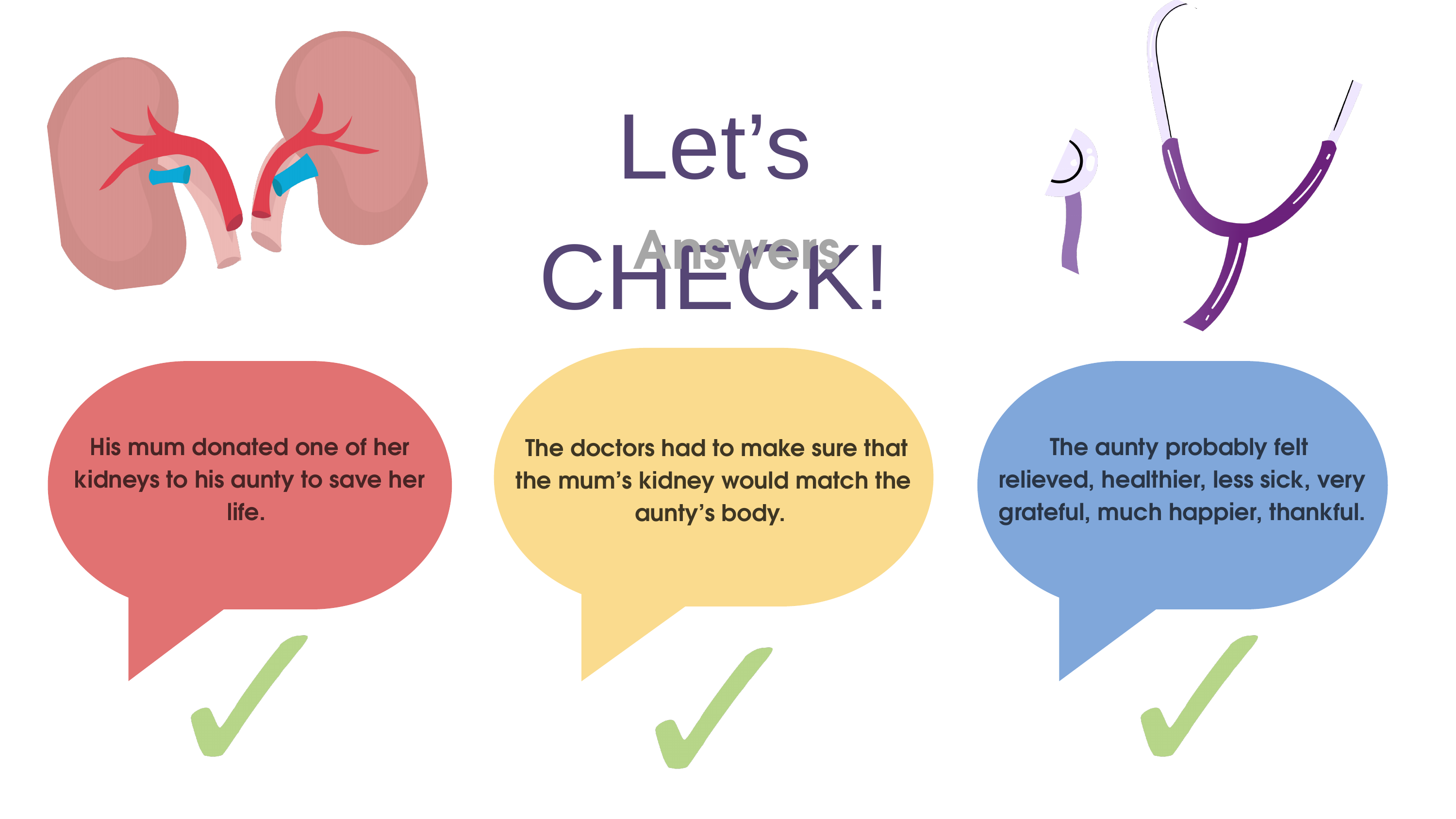

Let’s CHECK!
Answers

 The doctors had to make sure that the mum’s kidney would match the aunty’s body.

His mum donated one of her kidneys to his aunty to save her life.

The aunty probably felt
relieved, healthier, less sick, very grateful, much happier, thankful.